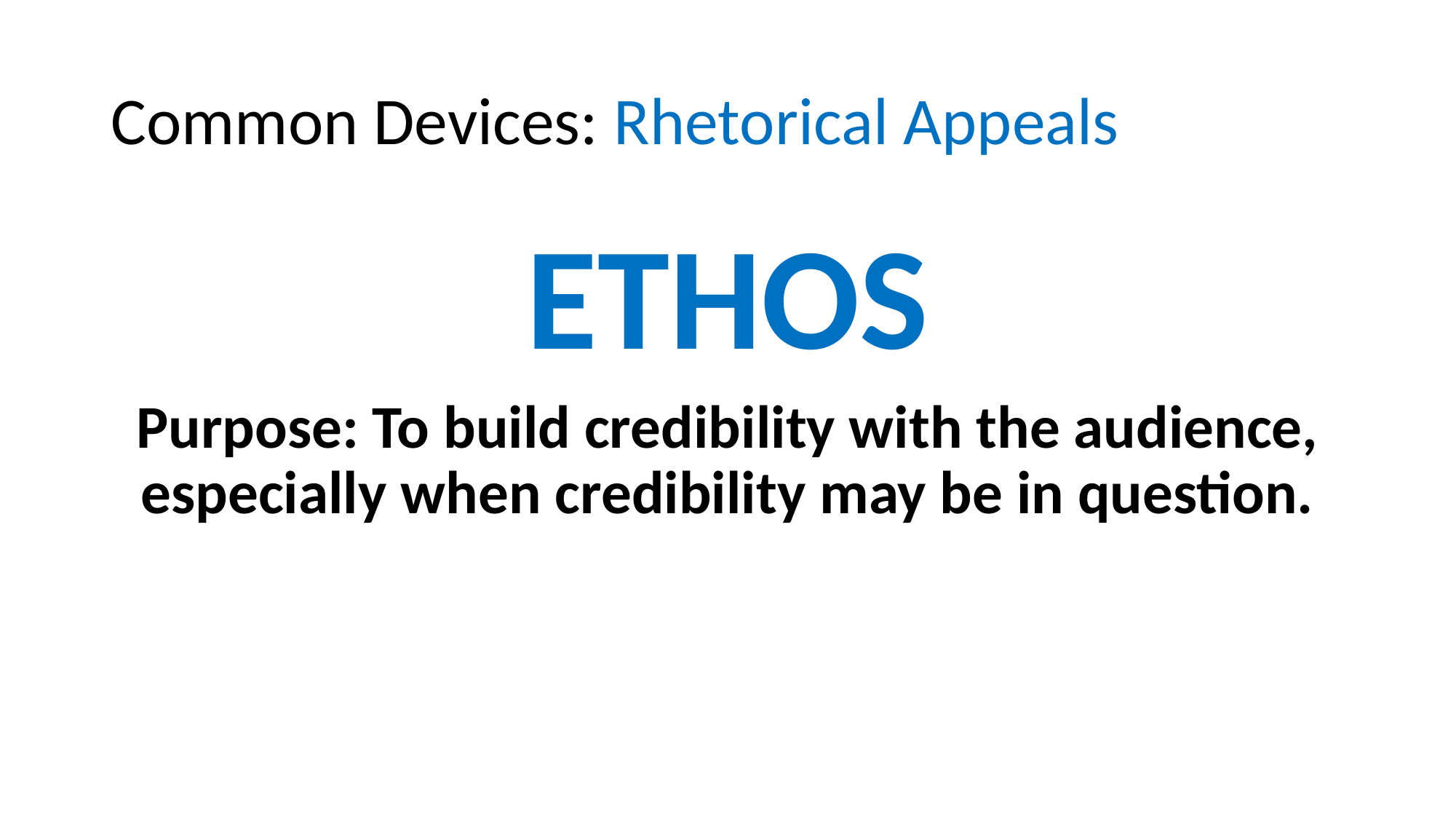

# Common Devices: Rhetorical Appeals
ETHOS
Purpose: To build credibility with the audience, especially when credibility may be in question.